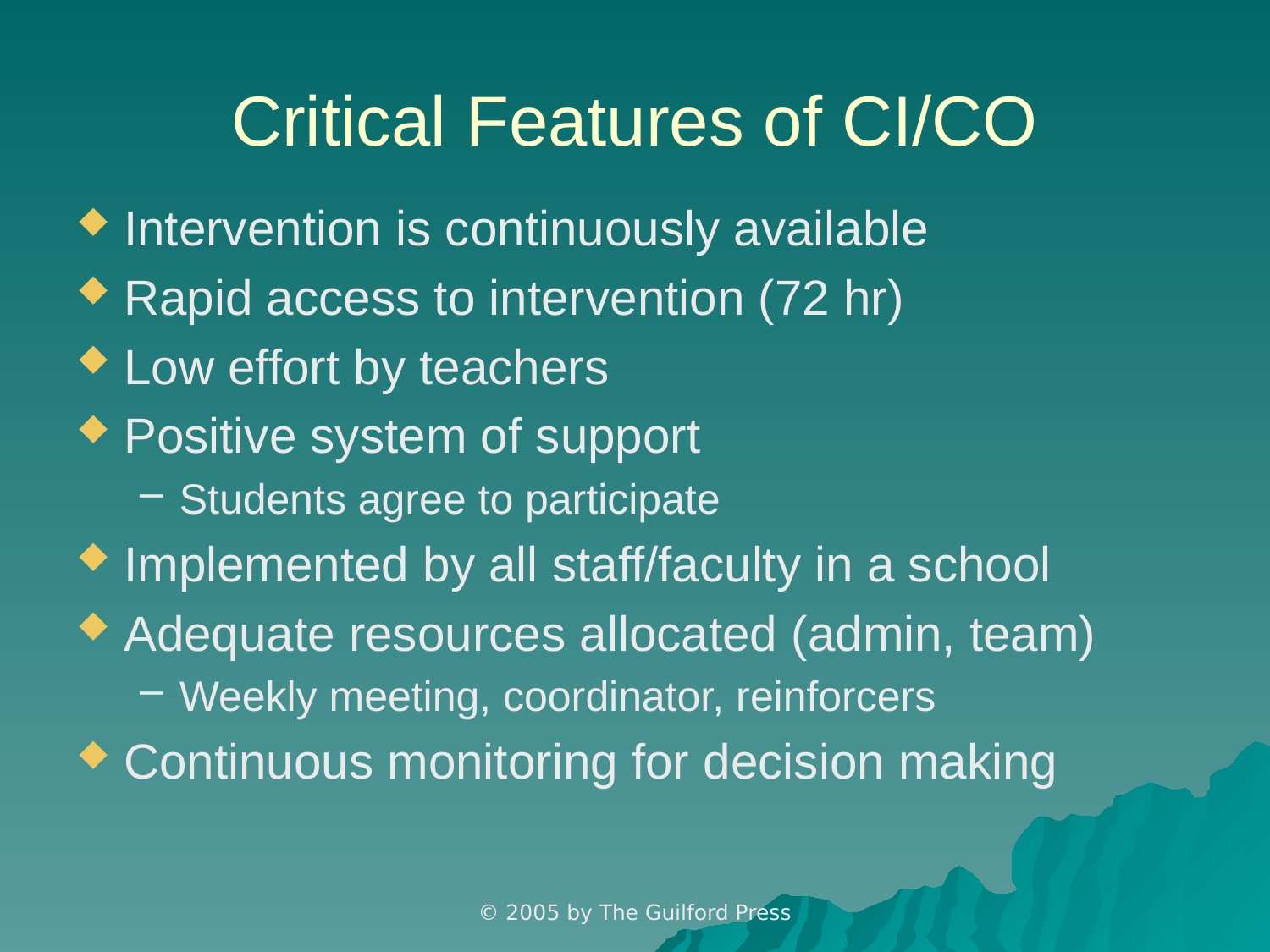

# Critical Features of CI/CO
Intervention is continuously available
Rapid access to intervention (72 hr)
Low effort by teachers
Positive system of support
Students agree to participate
Implemented by all staff/faculty in a school
Adequate resources allocated (admin, team)
Weekly meeting, coordinator, reinforcers
Continuous monitoring for decision making
© 2005 by The Guilford Press